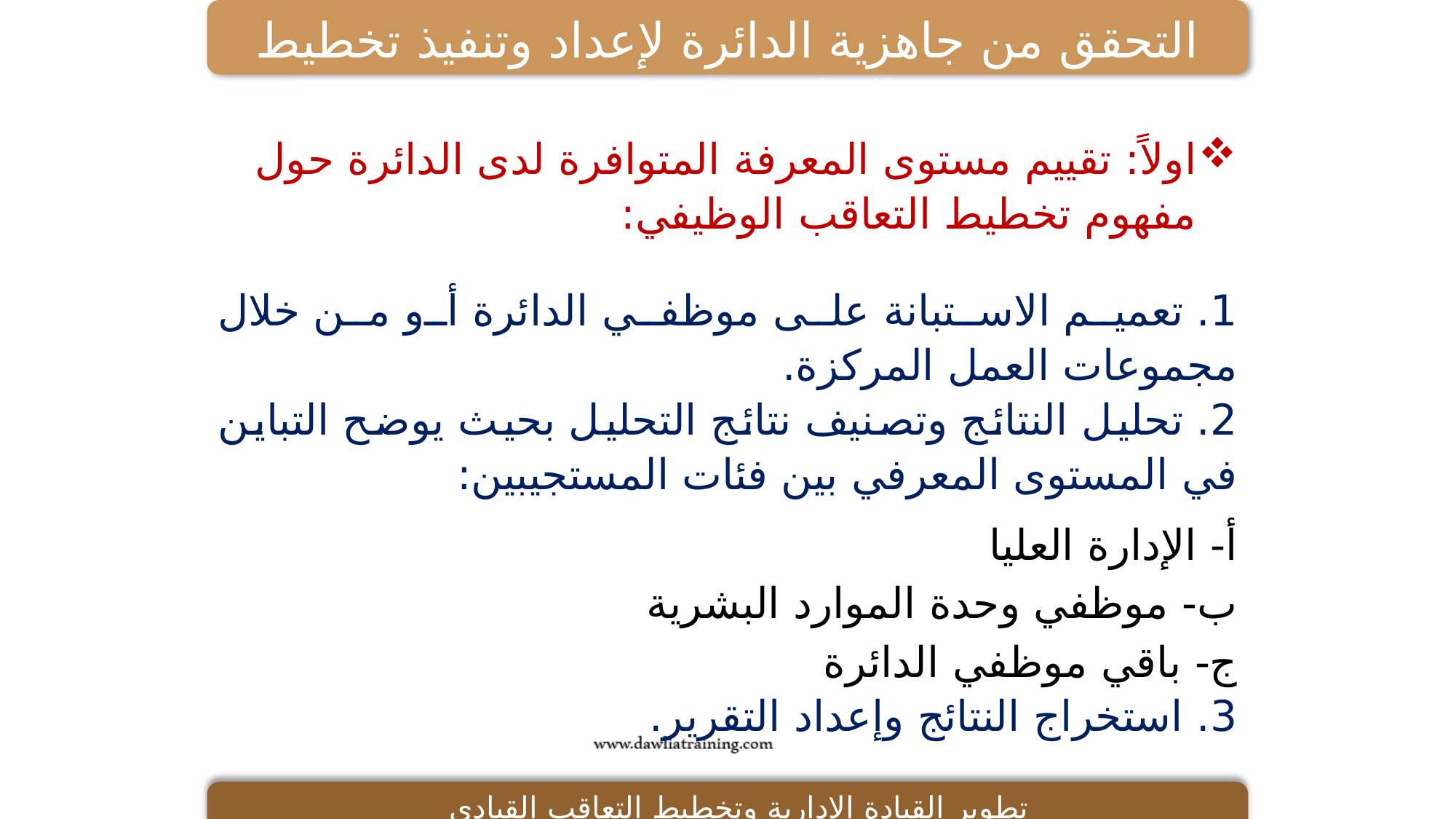

التحقق من جاهزية الدائرة لإعداد وتنفيذ تخطيط التعاقب الوظيفي
اولاً: تقييم مستوى المعرفة المتوافرة لدى الدائرة حول مفهوم تخطيط التعاقب الوظيفي:
1. تعميم الاستبانة على موظفي الدائرة أو من خلال مجموعات العمل المركزة.
2. تحليل النتائج وتصنيف نتائج التحليل بحيث يوضح التباين في المستوى المعرفي بين فئات المستجيبين:
أ- الإدارة العليا
ب- موظفي وحدة الموارد البشرية
ج- باقي موظفي الدائرة
3. استخراج النتائج وإعداد التقرير.

تطوير القيادة الإدارية وتخطيط التعاقب القيادي